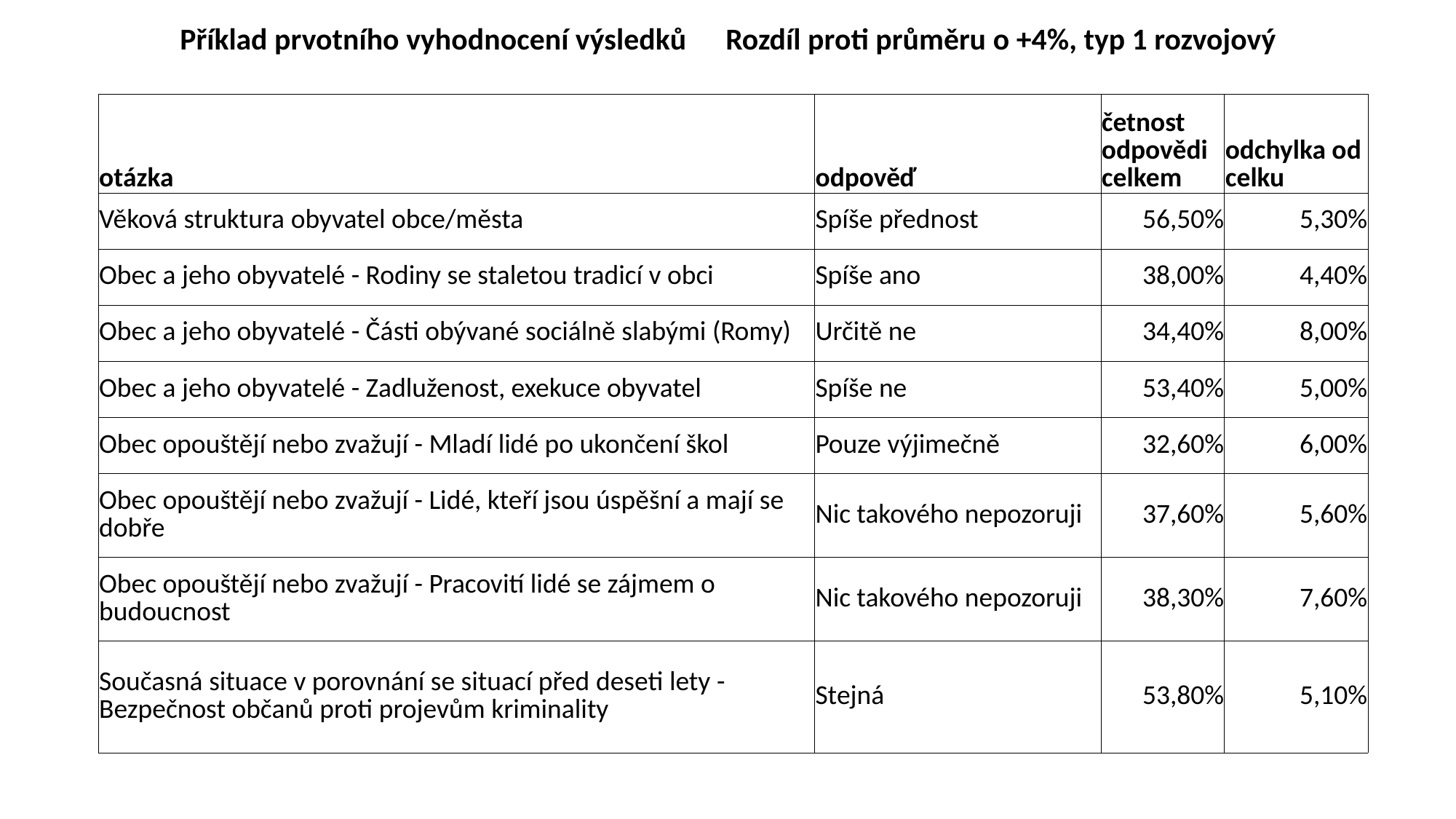

Příklad prvotního vyhodnocení výsledků 	Rozdíl proti průměru o +4%, typ 1 rozvojový
| otázka | odpověď | četnost odpovědi celkem | odchylka od celku |
| --- | --- | --- | --- |
| Věková struktura obyvatel obce/města | Spíše přednost | 56,50% | 5,30% |
| Obec a jeho obyvatelé - Rodiny se staletou tradicí v obci | Spíše ano | 38,00% | 4,40% |
| Obec a jeho obyvatelé - Části obývané sociálně slabými (Romy) | Určitě ne | 34,40% | 8,00% |
| Obec a jeho obyvatelé - Zadluženost, exekuce obyvatel | Spíše ne | 53,40% | 5,00% |
| Obec opouštějí nebo zvažují - Mladí lidé po ukončení škol | Pouze výjimečně | 32,60% | 6,00% |
| Obec opouštějí nebo zvažují - Lidé, kteří jsou úspěšní a mají se dobře | Nic takového nepozoruji | 37,60% | 5,60% |
| Obec opouštějí nebo zvažují - Pracovití lidé se zájmem o budoucnost | Nic takového nepozoruji | 38,30% | 7,60% |
| Současná situace v porovnání se situací před deseti lety - Bezpečnost občanů proti projevům kriminality | Stejná | 53,80% | 5,10% |